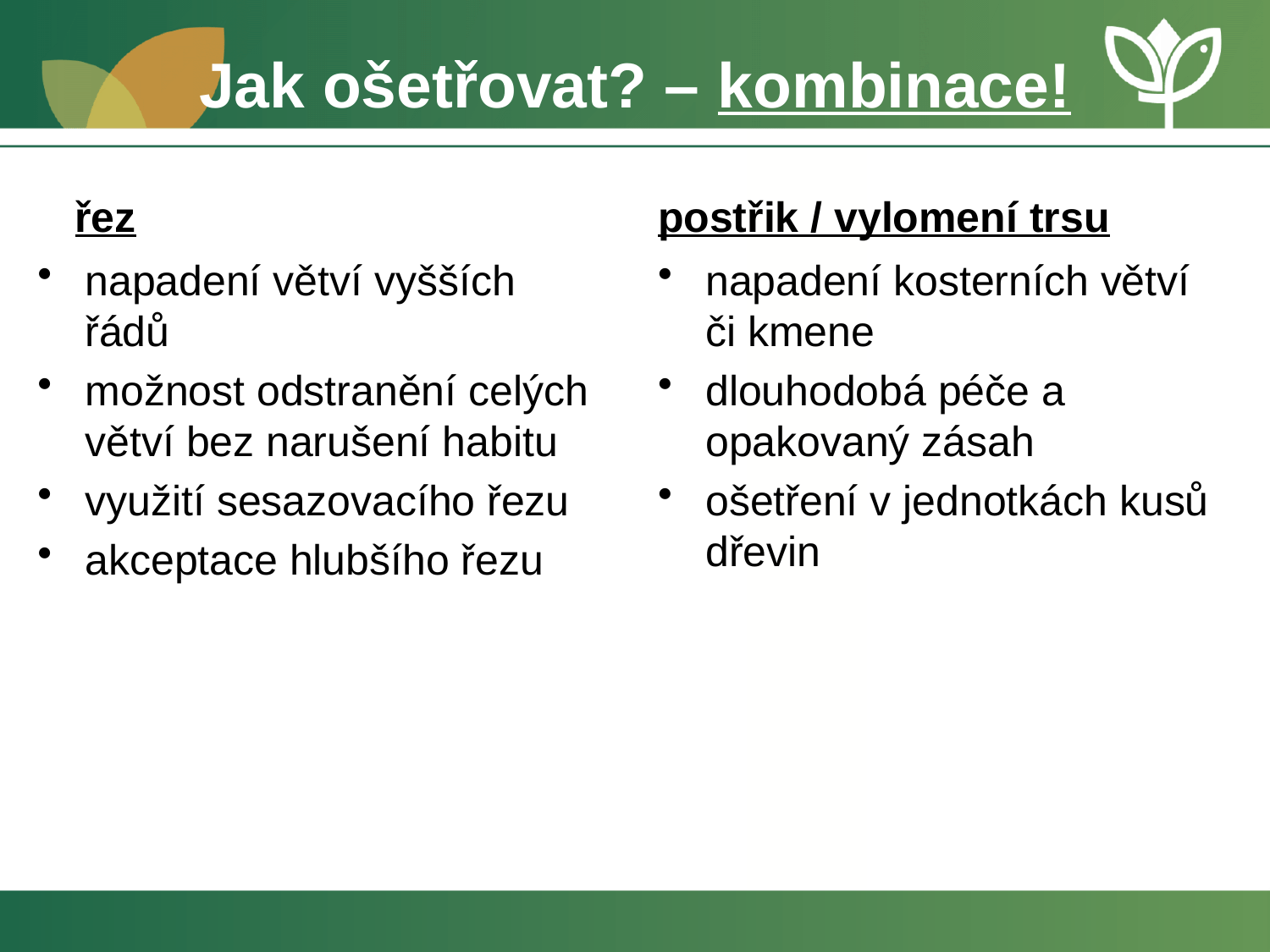

# Jak ošetřovat? – kombinace!
řez
postřik / vylomení trsu
napadení větví vyšších řádů
možnost odstranění celých větví bez narušení habitu
využití sesazovacího řezu
akceptace hlubšího řezu

napadení kosterních větví či kmene
dlouhodobá péče a opakovaný zásah
ošetření v jednotkách kusů dřevin